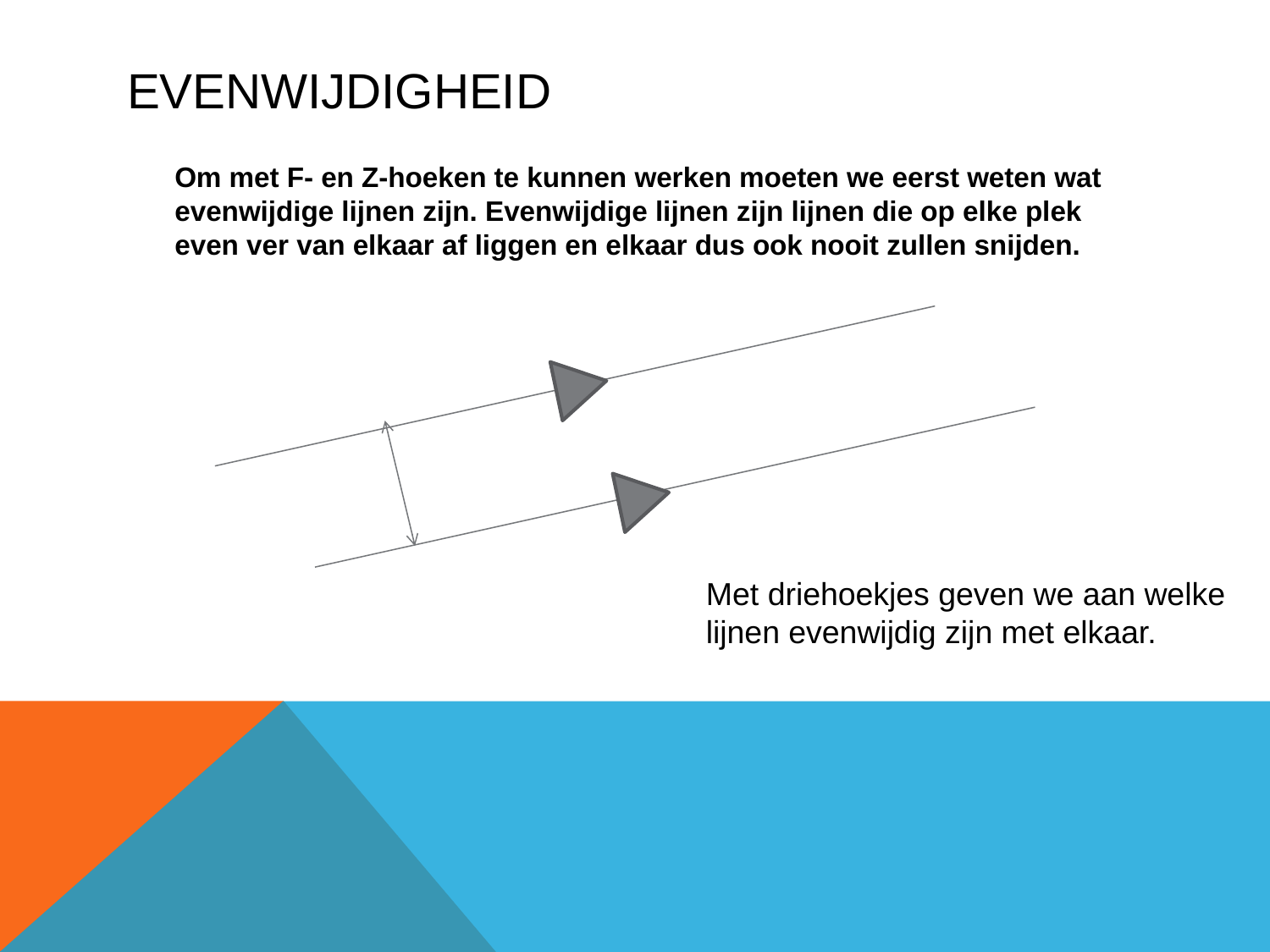

# Evenwijdigheid
	Om met F- en Z-hoeken te kunnen werken moeten we eerst weten wat evenwijdige lijnen zijn. Evenwijdige lijnen zijn lijnen die op elke plek even ver van elkaar af liggen en elkaar dus ook nooit zullen snijden.

Met driehoekjes geven we aan welke
lijnen evenwijdig zijn met elkaar.